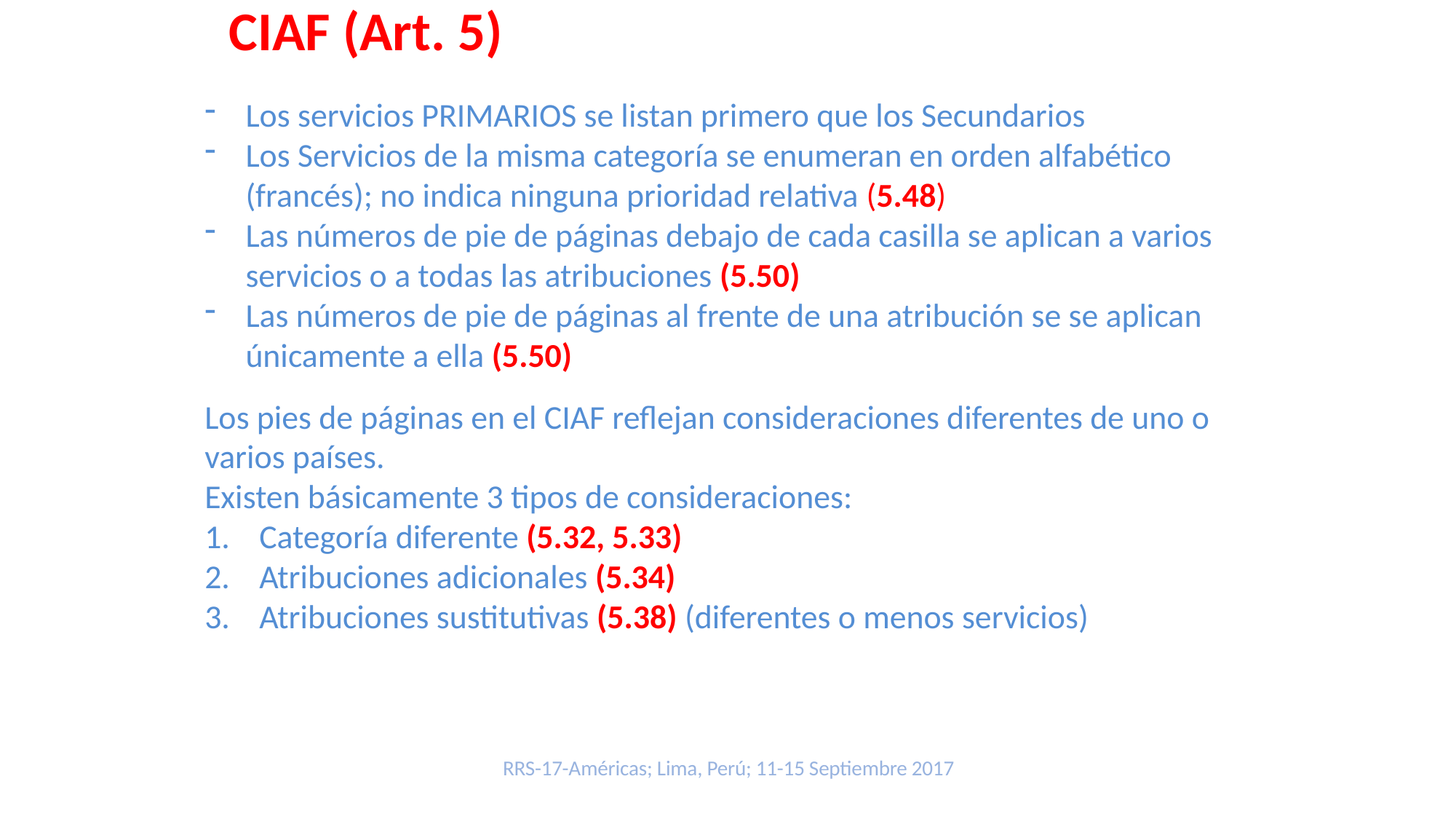

CIAF (Art. 5)

Los servicios PRIMARIOS se listan primero que los Secundarios
Los Servicios de la misma categoría se enumeran en orden alfabético (francés); no indica ninguna prioridad relativa (5.48)
Las números de pie de páginas debajo de cada casilla se aplican a varios servicios o a todas las atribuciones (5.50)
Las números de pie de páginas al frente de una atribución se se aplican únicamente a ella (5.50)

Los pies de páginas en el CIAF reflejan consideraciones diferentes de uno o varios países.
Existen básicamente 3 tipos de consideraciones:
Categoría diferente (5.32, 5.33)
Atribuciones adicionales (5.34)
Atribuciones sustitutivas (5.38) (diferentes o menos servicios)
RRS-17-Américas; Lima, Perú; 11-15 Septiembre 2017